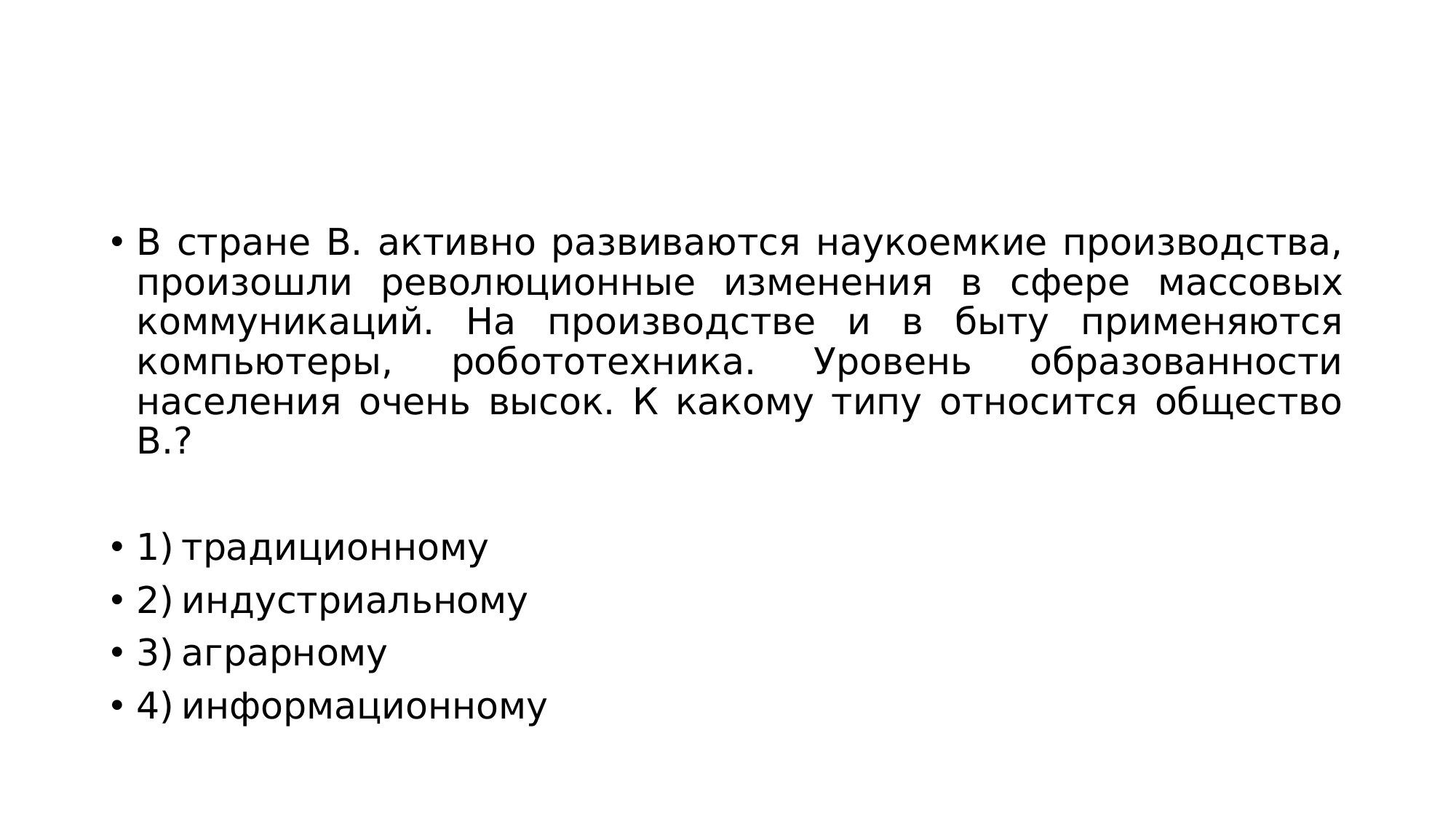

#
В стране В. активно развиваются наукоемкие производства, произошли революционные изменения в сфере массовых коммуникаций. На производстве и в быту применяются компьютеры, робототехника. Уровень образованности населения очень высок. К какому типу относится общество В.?

1) традиционному
2) индустриальному
3) аграрному
4) информационному